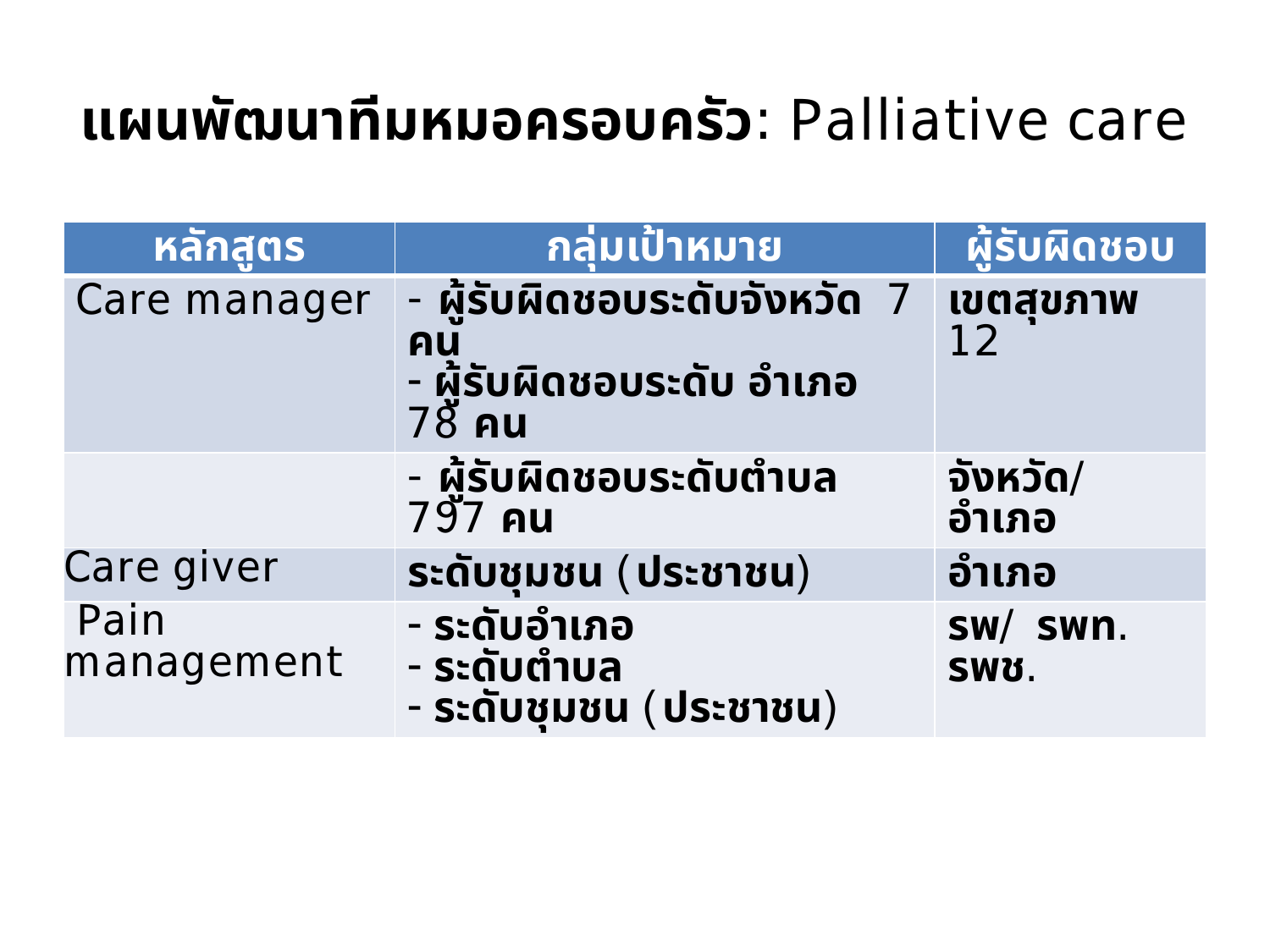

# แผนพัฒนาทีมหมอครอบครัว: Palliative care
| หลักสูตร | กลุ่มเป้าหมาย | ผู้รับผิดชอบ |
| --- | --- | --- |
| Care manager | - ผู้รับผิดชอบระดับจังหวัด 7 คน ผู้รับผิดชอบระดับ อำเภอ 78 คน | เขตสุขภาพ 12 |
|  | - ผู้รับผิดชอบระดับตำบล 797 คน | จังหวัด/ อำเภอ |
| Care giver | ระดับชุมชน (ประชาชน) | อำเภอ |
| Pain management | ระดับอำเภอ ระดับตำบล ระดับชุมชน (ประชาชน) | รพ/ รพท. รพช. |